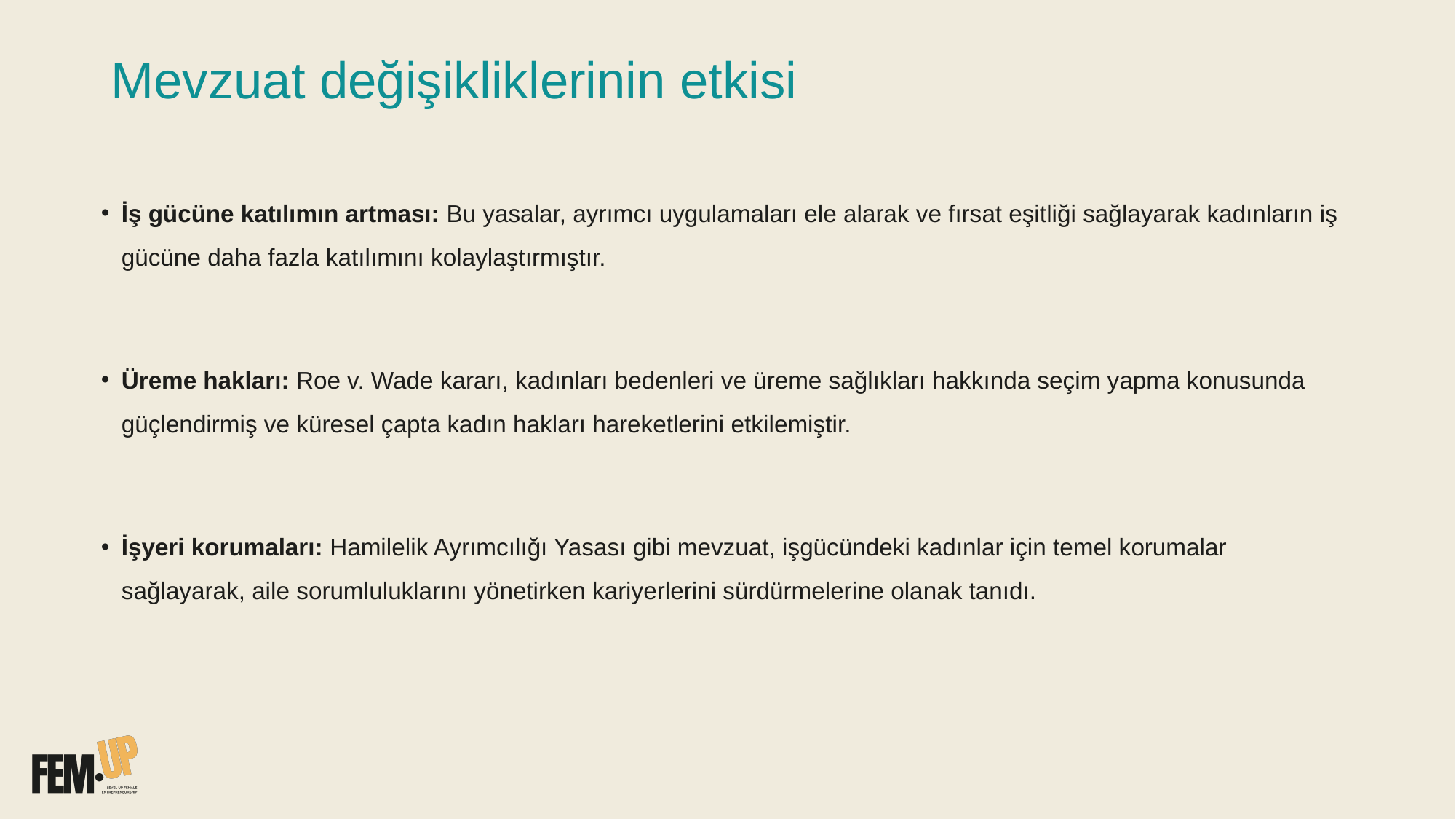

# Mevzuat değişikliklerinin etkisi
İş gücüne katılımın artması: Bu yasalar, ayrımcı uygulamaları ele alarak ve fırsat eşitliği sağlayarak kadınların iş gücüne daha fazla katılımını kolaylaştırmıştır.

Üreme hakları: Roe v. Wade kararı, kadınları bedenleri ve üreme sağlıkları hakkında seçim yapma konusunda güçlendirmiş ve küresel çapta kadın hakları hareketlerini etkilemiştir.

İşyeri korumaları: Hamilelik Ayrımcılığı Yasası gibi mevzuat, işgücündeki kadınlar için temel korumalar sağlayarak, aile sorumluluklarını yönetirken kariyerlerini sürdürmelerine olanak tanıdı.